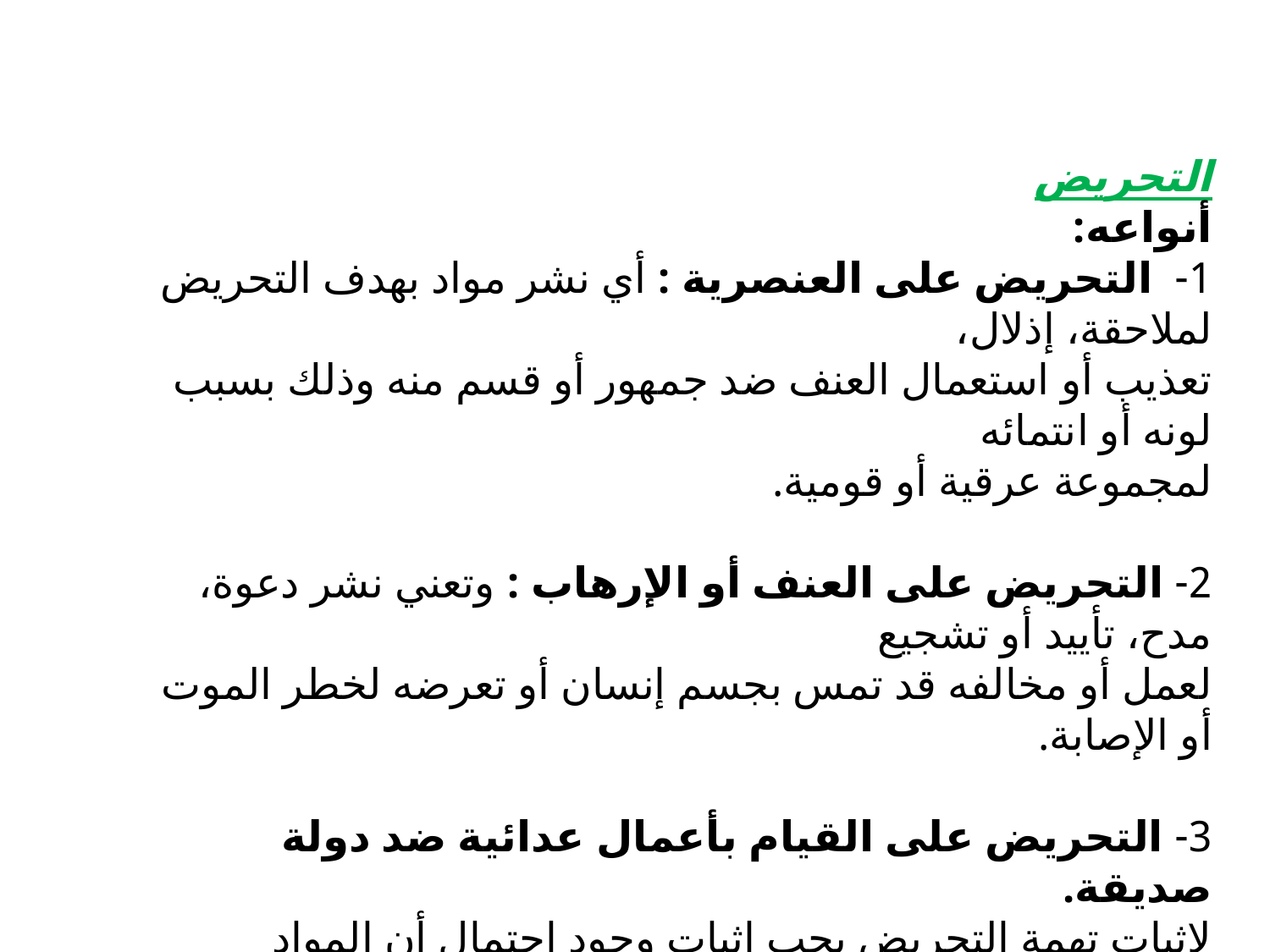

التحريض
أنواعه:
1-  التحريض على العنصرية : أي نشر مواد بهدف التحريض لملاحقة، إذلال،
تعذيب أو استعمال العنف ضد جمهور أو قسم منه وذلك بسبب لونه أو انتمائه
لمجموعة عرقية أو قومية.

2- التحريض على العنف أو الإرهاب : وتعني نشر دعوة، مدح، تأييد أو تشجيع
لعمل أو مخالفه قد تمس بجسم إنسان أو تعرضه لخطر الموت أو الإصابة.

3- التحريض على القيام بأعمال عدائية ضد دولة صديقة.
لإثبات تهمة التحريض يجب إثبات وجود احتمال أن المواد المنشورة قد تتحول إلى أعمال فعلية، كذلك مطلوب إثبات النية الواضحة للكاتب لتحقيق نتائج إجرامية التي يجب منعها